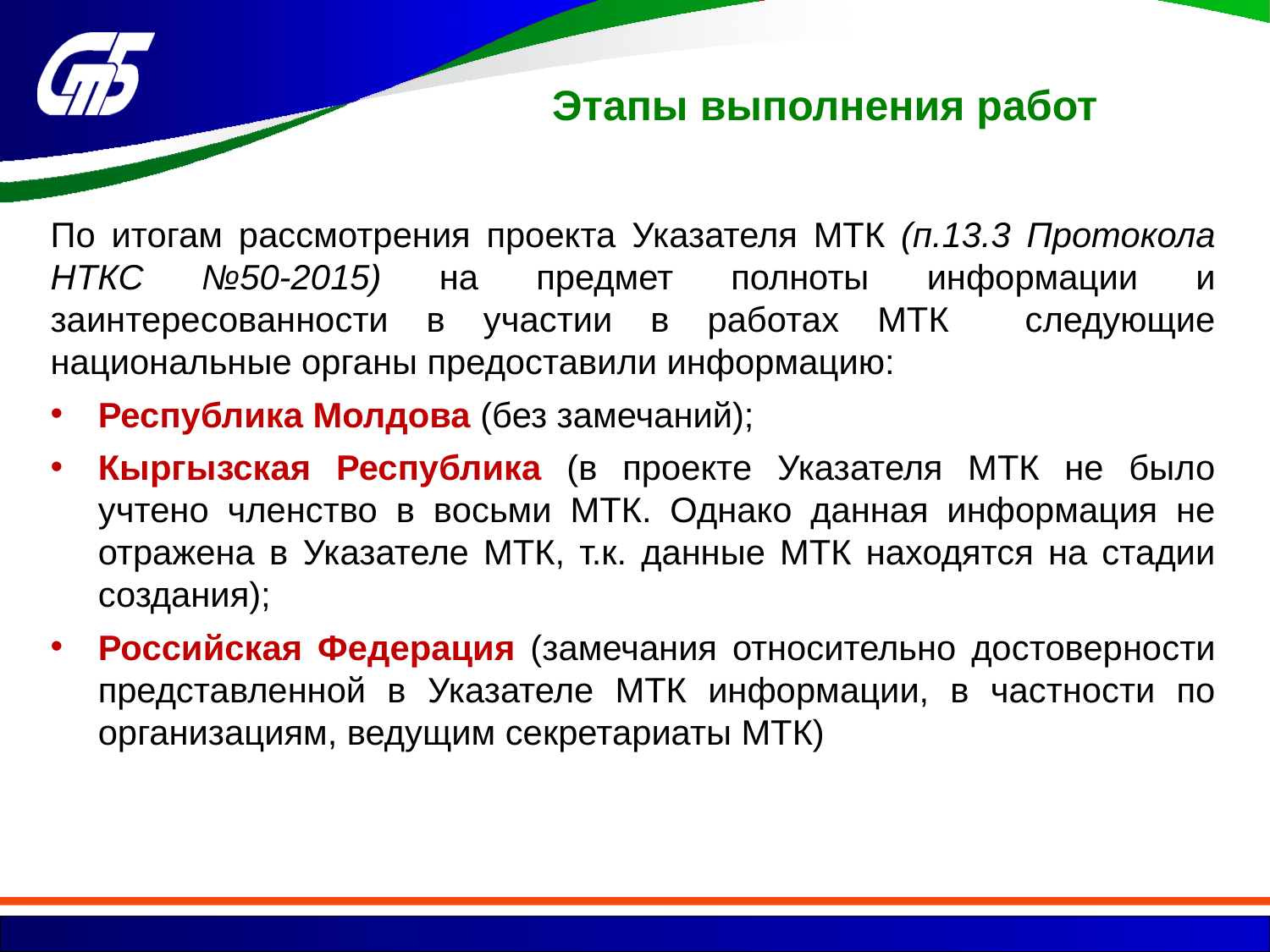

Этапы выполнения работ
По итогам рассмотрения проекта Указателя МТК (п.13.3 Протокола НТКС №50-2015) на предмет полноты информации и заинтересованности в участии в работах МТК  следующие национальные органы предоставили информацию:
Республика Молдова (без замечаний);
Кыргызская Республика (в проекте Указателя МТК не было учтено членство в восьми МТК. Однако данная информация не отражена в Указателе МТК, т.к. данные МТК находятся на стадии создания);
Российская Федерация (замечания относительно достоверности представленной в Указателе МТК информации, в частности по организациям, ведущим секретариаты МТК)